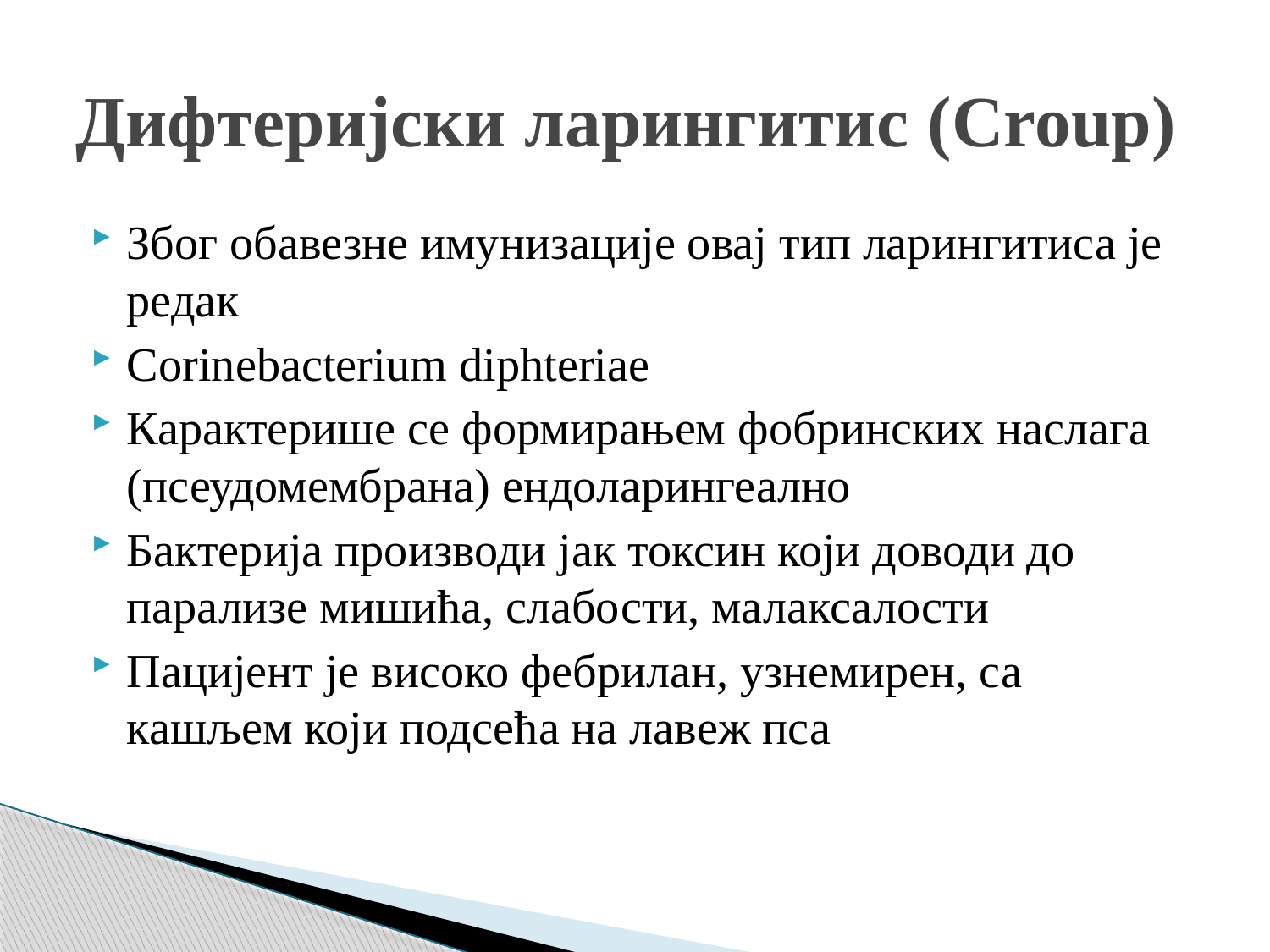

# Дифтеријски ларингитис (Croup)
Због обавезне имунизације овај тип ларингитиса је редак
Corinebacterium diphteriae
Карактерише се формирањем фобринских наслага (псеудомембрана) ендоларингеално
Бактерија производи јак токсин који доводи до парализе мишића, слабости, малаксалости
Пацијент је високо фебрилан, узнемирен, са кашљем који подсећа на лавеж пса